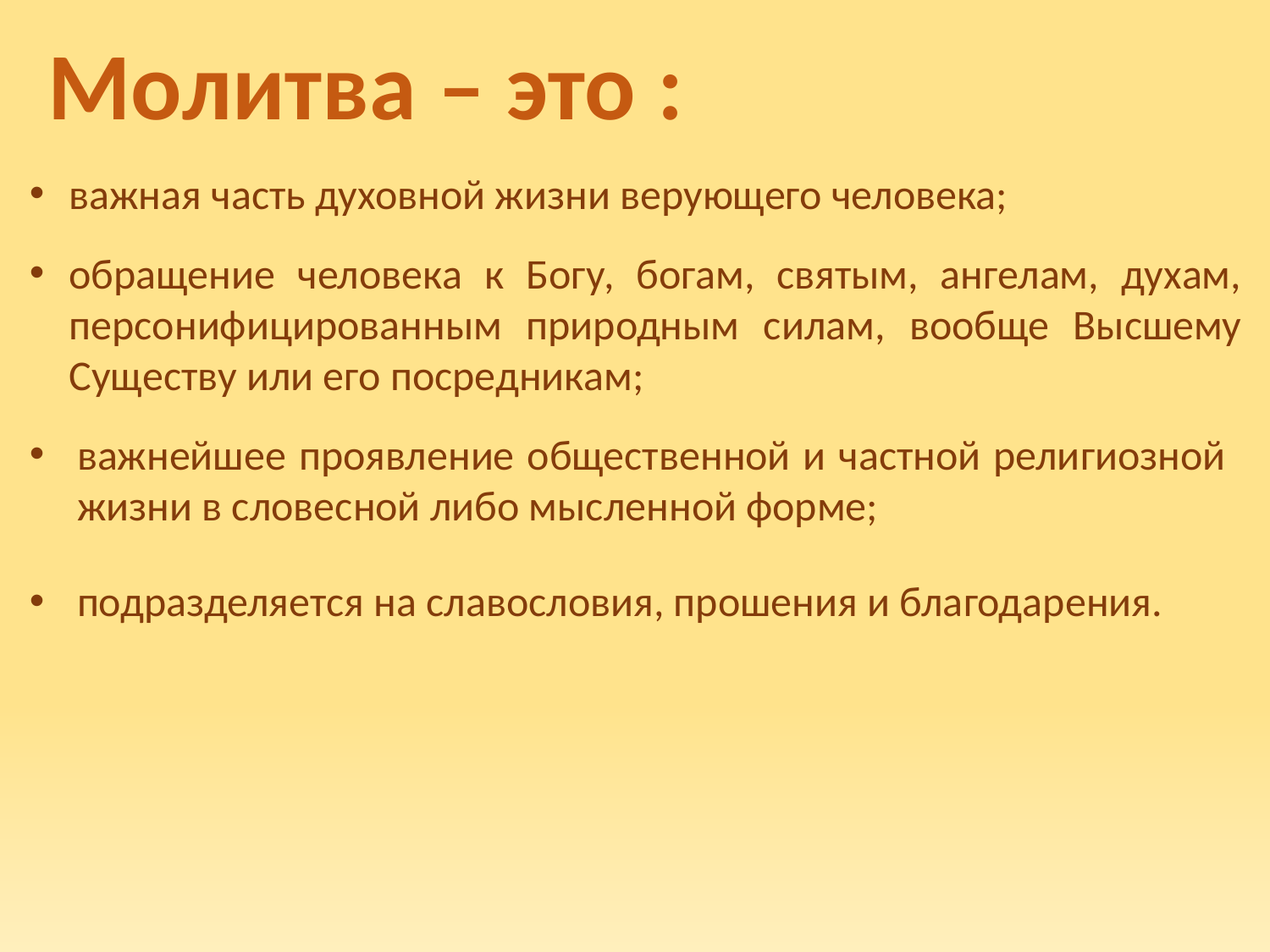

Молитва – это :
важная часть духовной жизни верующего человека;
обращение человека к Богу, богам, святым, ангелам, духам, персонифицированным природным силам, вообще Высшему Существу или его посредникам;
важнейшее проявление общественной и частной религиозной жизни в словесной либо мысленной форме;
подразделяется на славословия, прошения и благодарения.